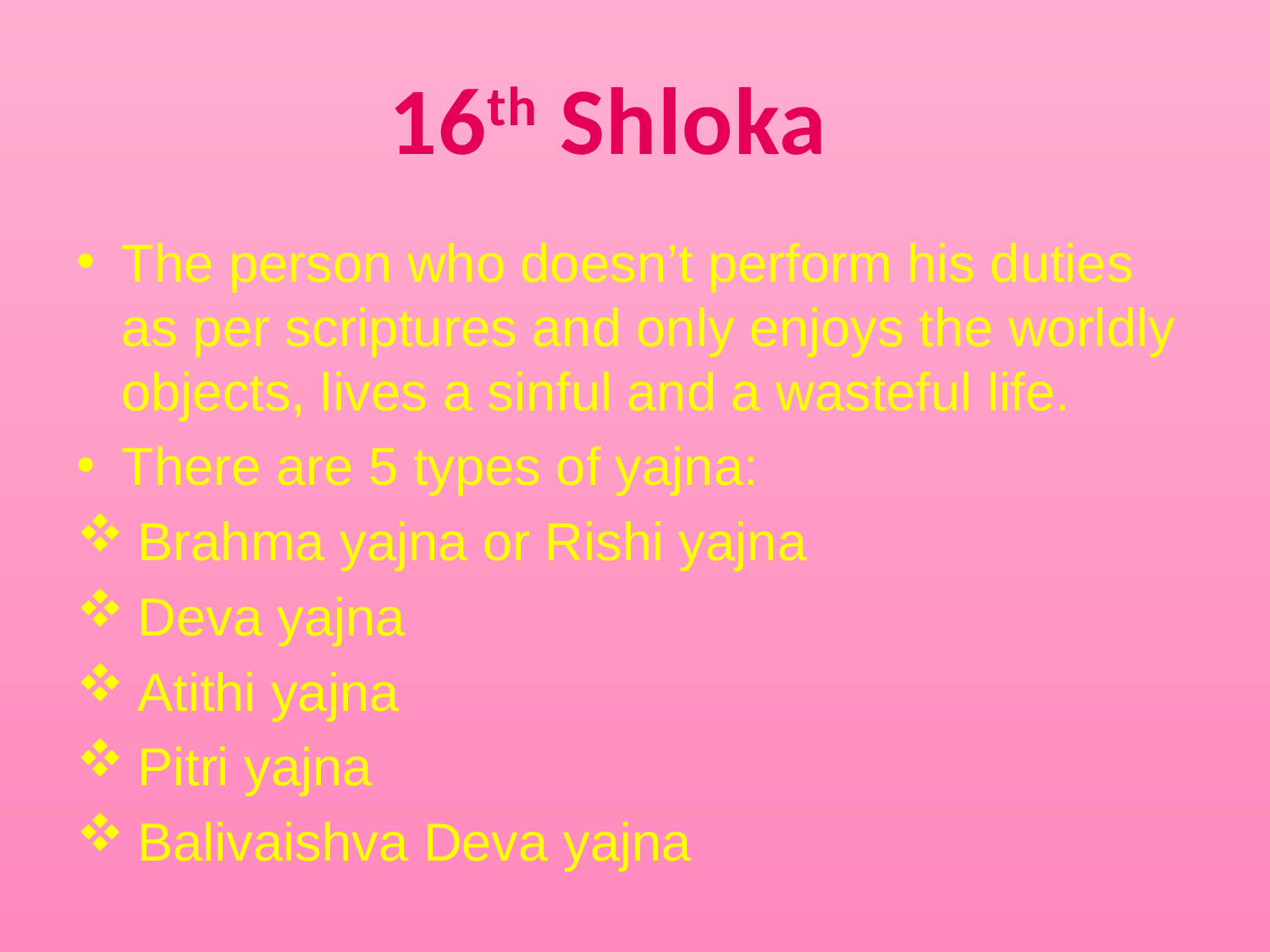

16th Shloka
The person who doesn’t perform his duties as per scriptures and only enjoys the worldly objects, lives a sinful and a wasteful life.
There are 5 types of yajna:
 Brahma yajna or Rishi yajna
 Deva yajna
 Atithi yajna
 Pitri yajna
 Balivaishva Deva yajna